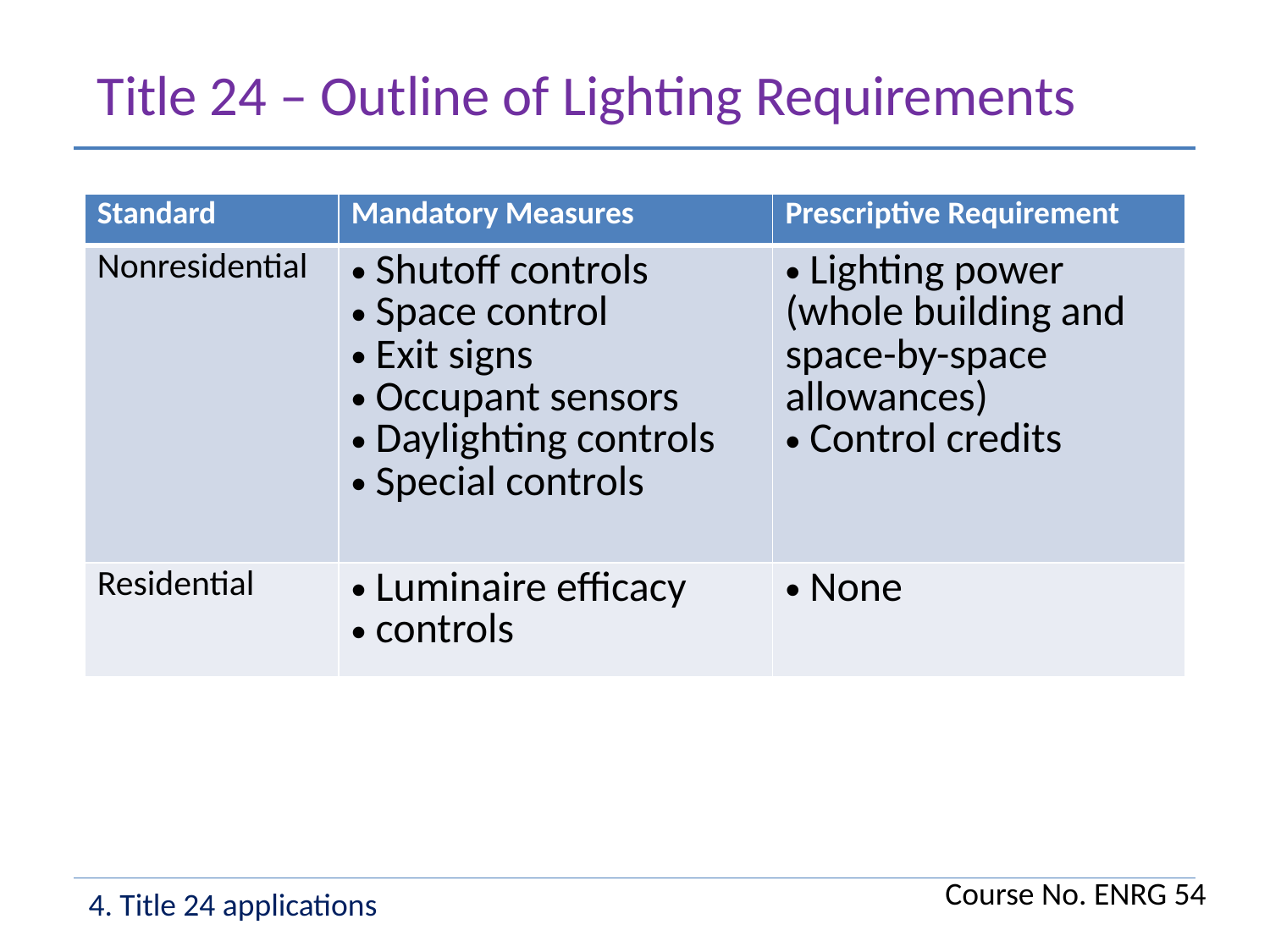

Title 24 – Outline of Lighting Requirements
| Standard | Mandatory Measures | Prescriptive Requirement |
| --- | --- | --- |
| Nonresidential | Shutoff controls Space control Exit signs Occupant sensors Daylighting controls Special controls | Lighting power (whole building and space-by-space allowances) Control credits |
| Residential | Luminaire efficacy controls | None |
Course No. ENRG 54
4. Title 24 applications